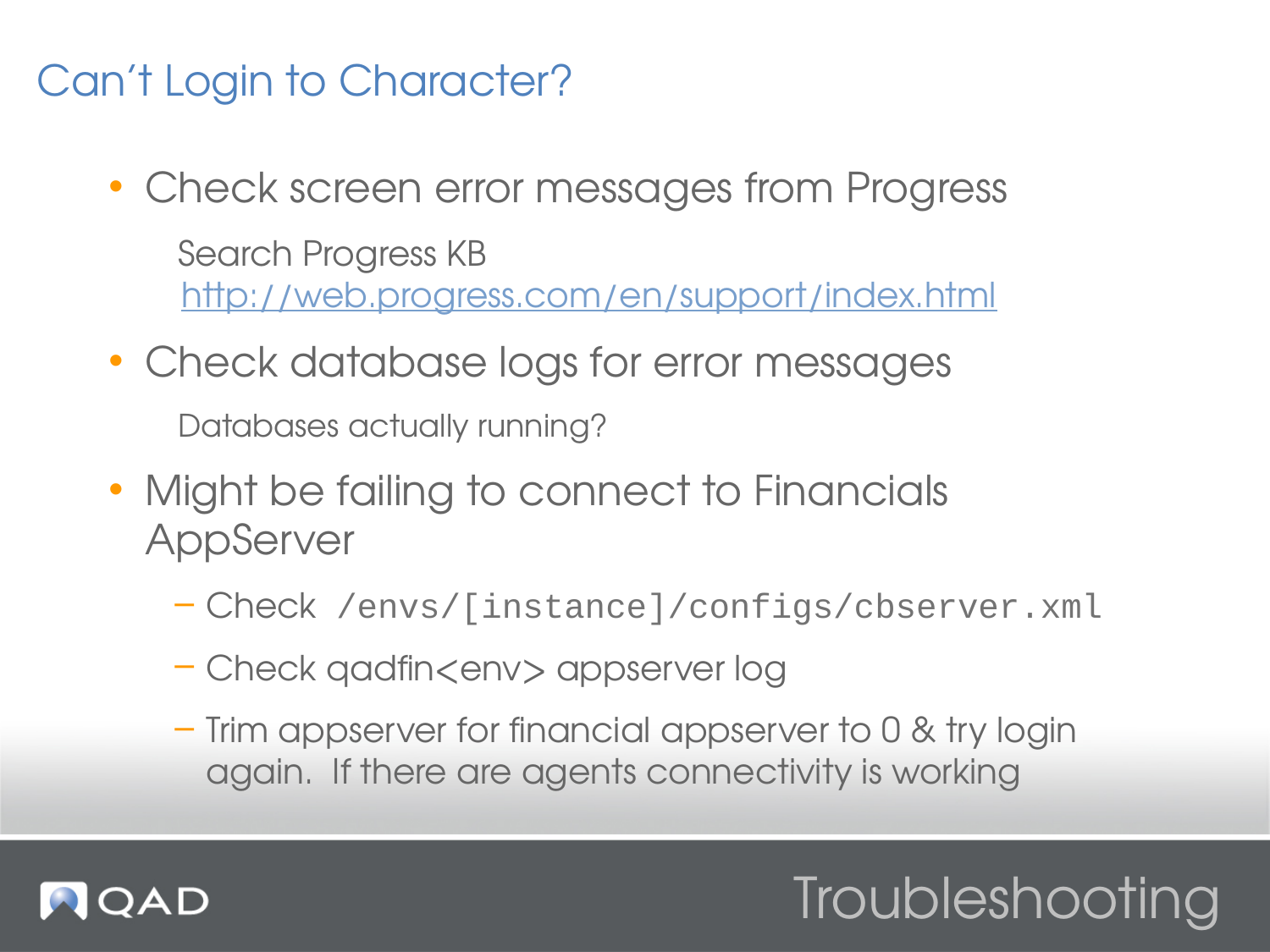

Can’t Login to Character?
Check screen error messages from Progress
Search Progress KB http://web.progress.com/en/support/index.html
Check database logs for error messages
Databases actually running?
Might be failing to connect to Financials AppServer
Check  /envs/[instance]/configs/cbserver.xml
Check qadfin<env> appserver log
Trim appserver for financial appserver to 0 & try login again.  If there are agents connectivity is working

# Troubleshooting